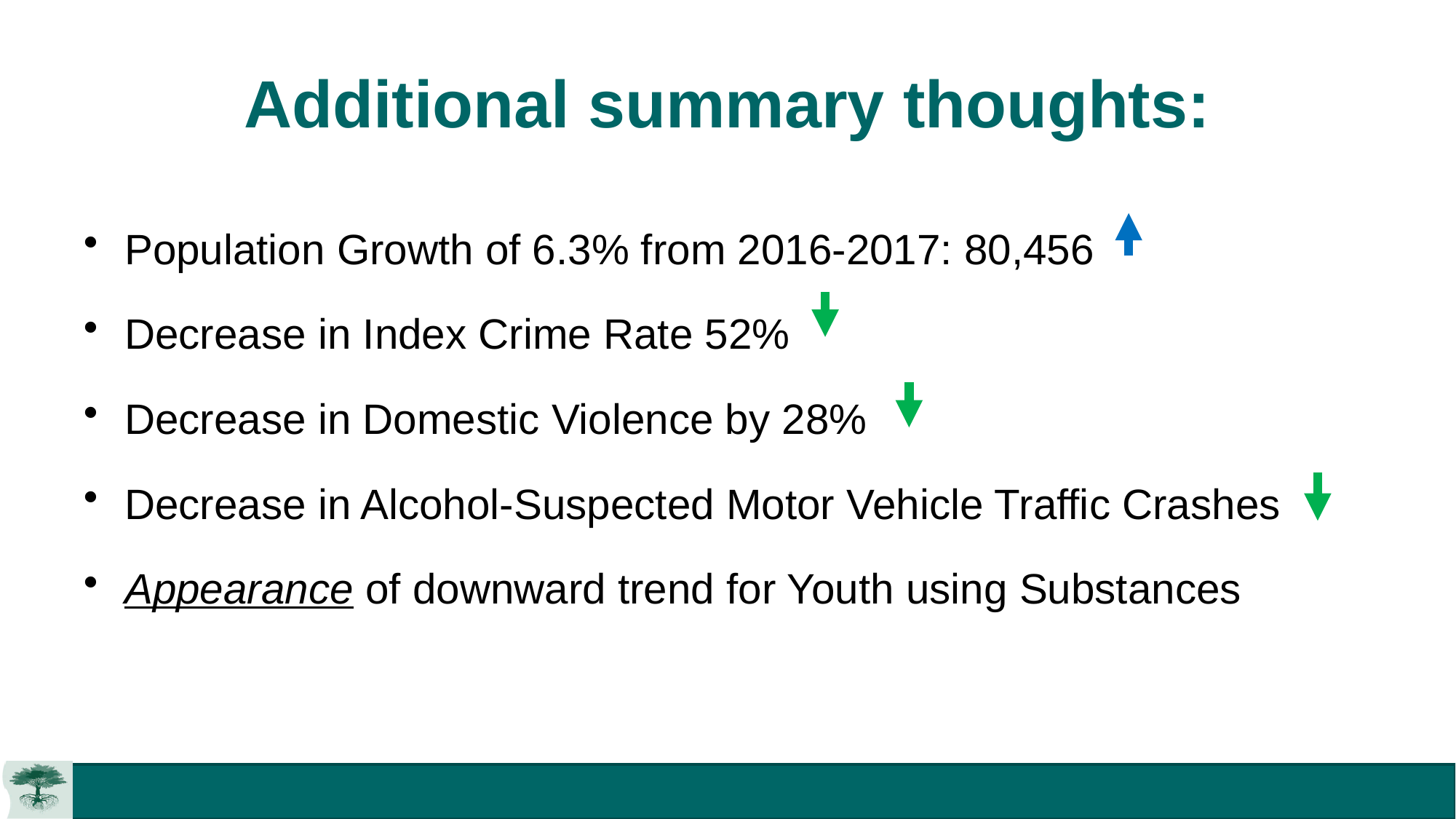

# Additional summary thoughts:
Population Growth of 6.3% from 2016-2017: 80,456
Decrease in Index Crime Rate 52%
Decrease in Domestic Violence by 28%
Decrease in Alcohol-Suspected Motor Vehicle Traffic Crashes
Appearance of downward trend for Youth using Substances